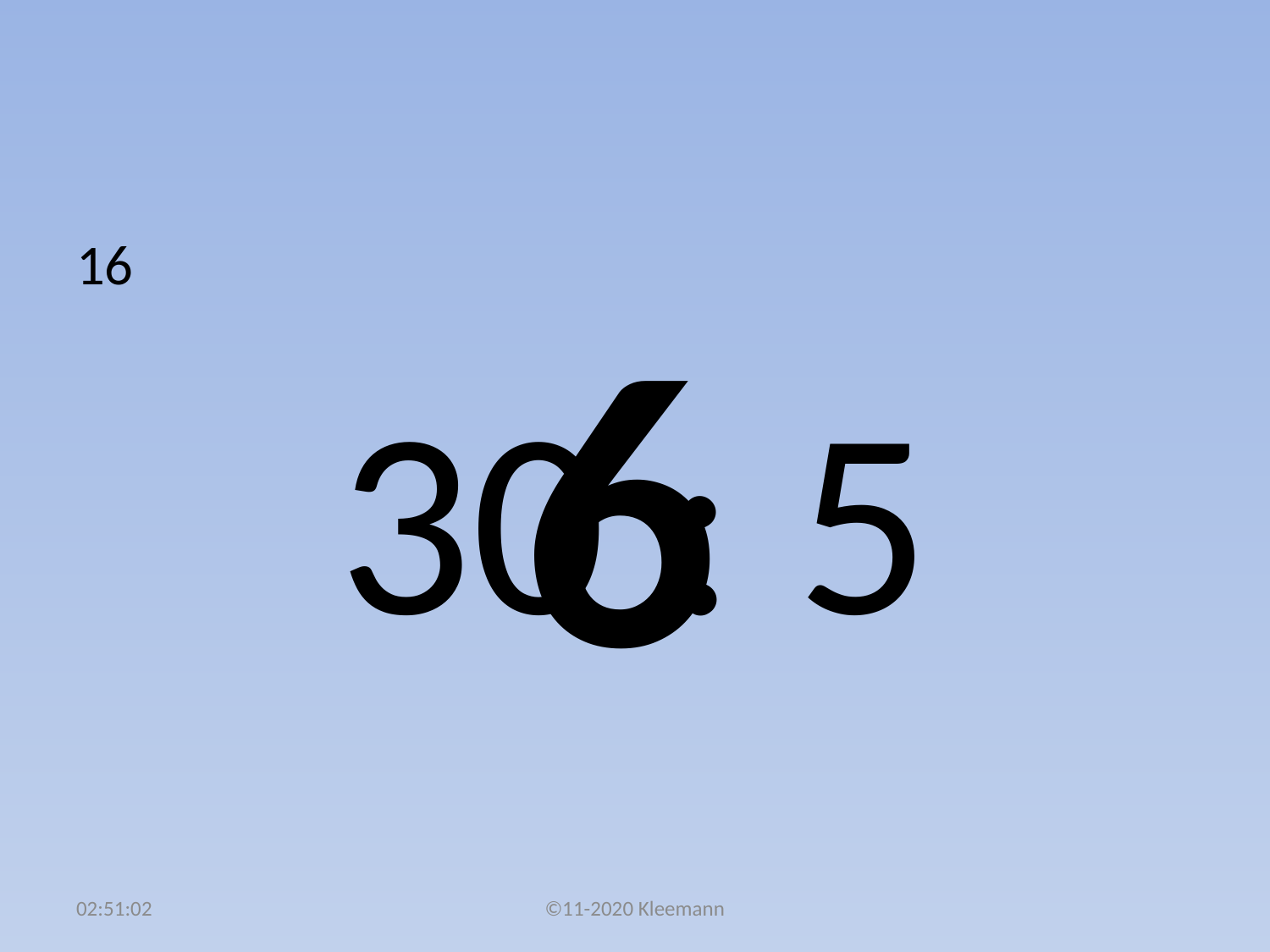

#
16
30 : 5
6
02:51:02
©11-2020 Kleemann